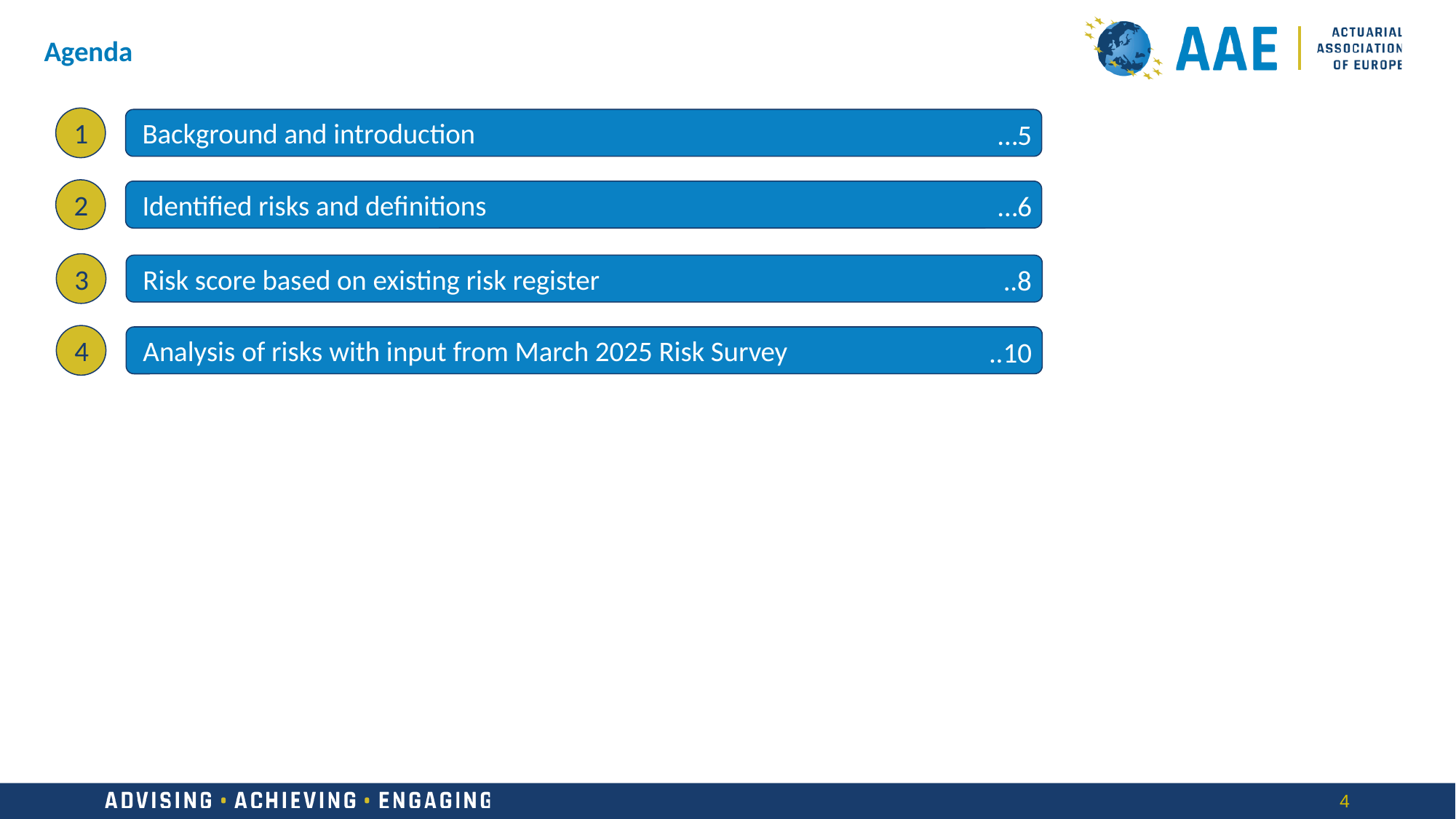

Agenda
1
Background and introduction
…5
2
Identified risks and definitions
…6
3
Risk score based on existing risk register
..8
4
Analysis of risks with input from March 2025 Risk Survey
..10
..17
4